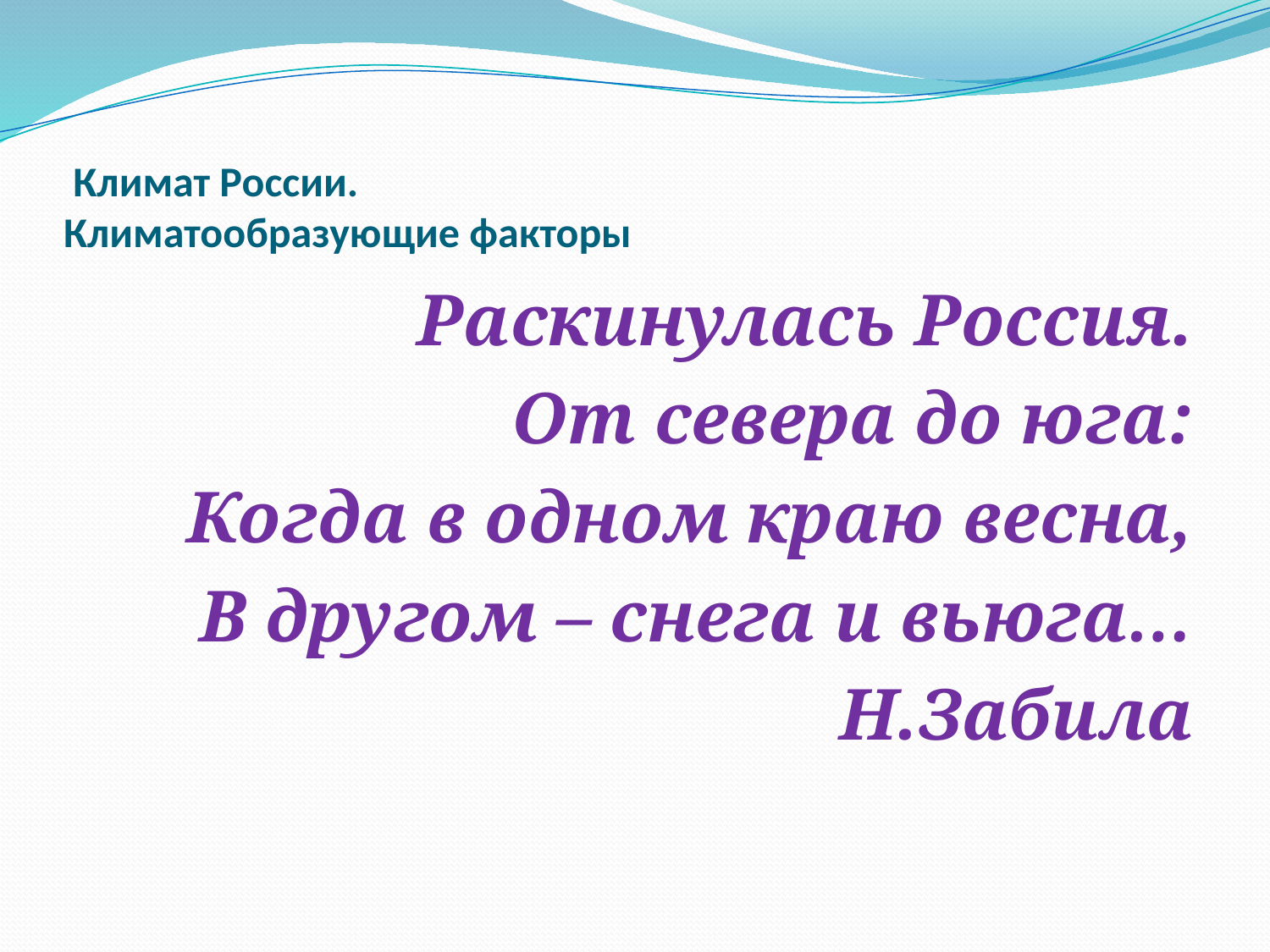

# Климат России. Климатообразующие факторы
Раскинулась Россия.
От севера до юга:
Когда в одном краю весна,
В другом – снега и вьюга…
                           Н.Забила